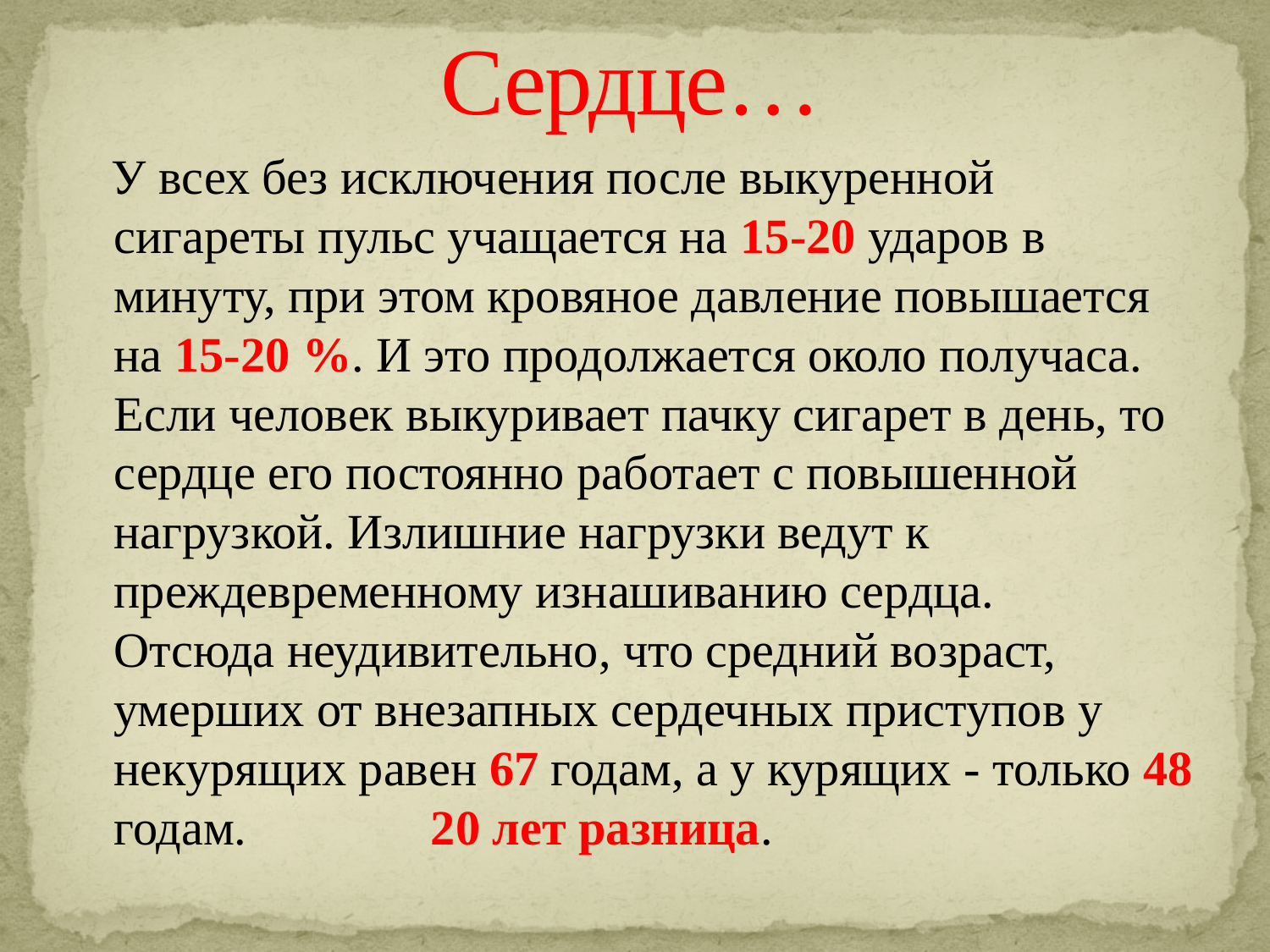

# Сердце…
   У всех без исключения после выкуренной сигареты пульс учащается на 15-20 ударов в минуту, при этом кровяное давление повышается на 15-20 %. И это продолжается около получаса. Если человек выкуривает пачку сигарет в день, то сердце его постоянно работает с повышенной нагрузкой. Излишние нагрузки ведут к преждевременному изнашиванию сердца.
Отсюда неудивительно, что средний возраст, умерших от внезапных сердечных приступов у некурящих равен 67 годам, а у курящих - только 48 годам.               20 лет разница.